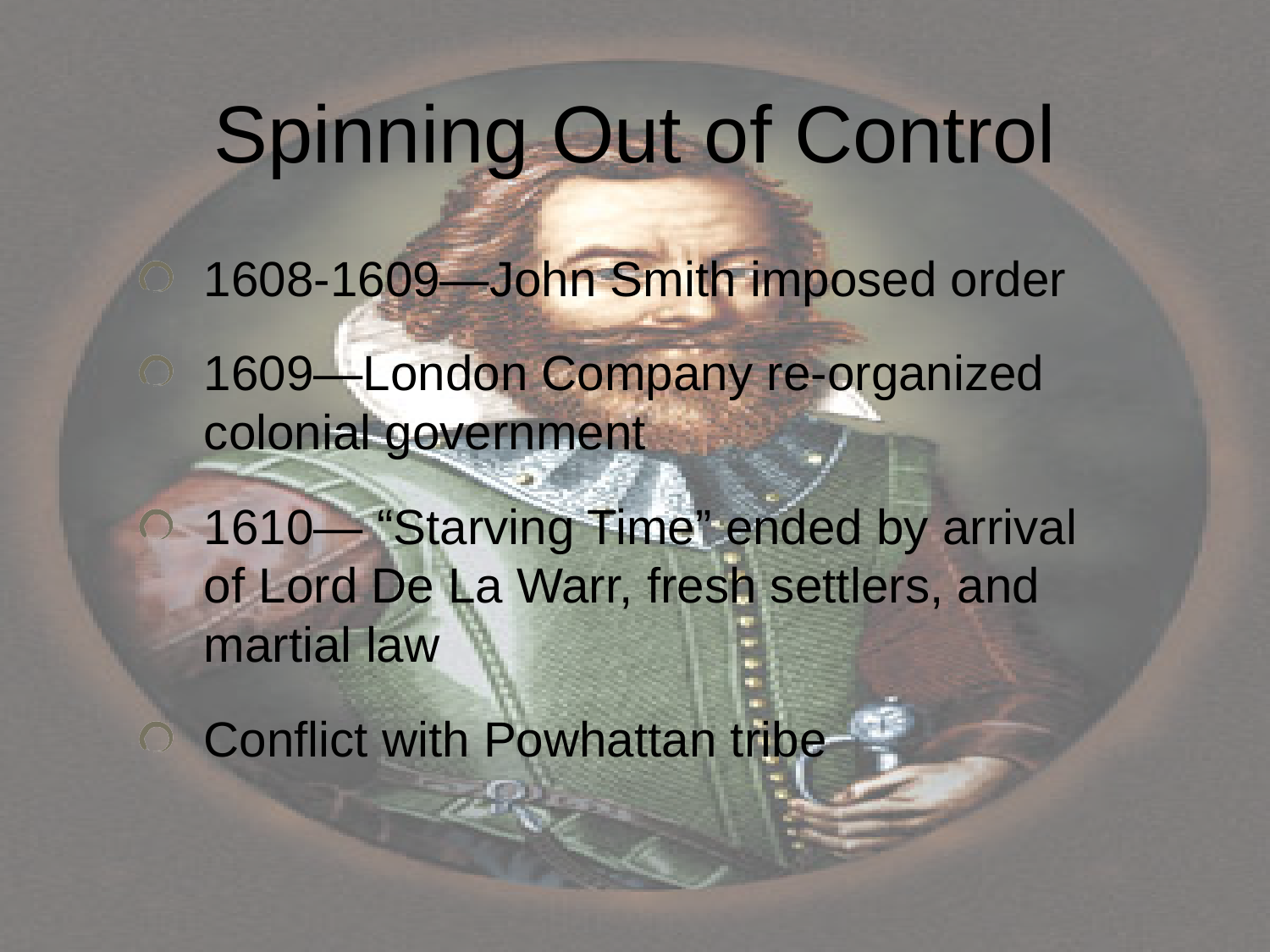

# Spinning Out of Control
1608-1609—John Smith imposed order
1609—London Company re-organized colonial government
1610— “Starving Time” ended by arrival of Lord De La Warr, fresh settlers, and martial law
Conflict with Powhattan tribe